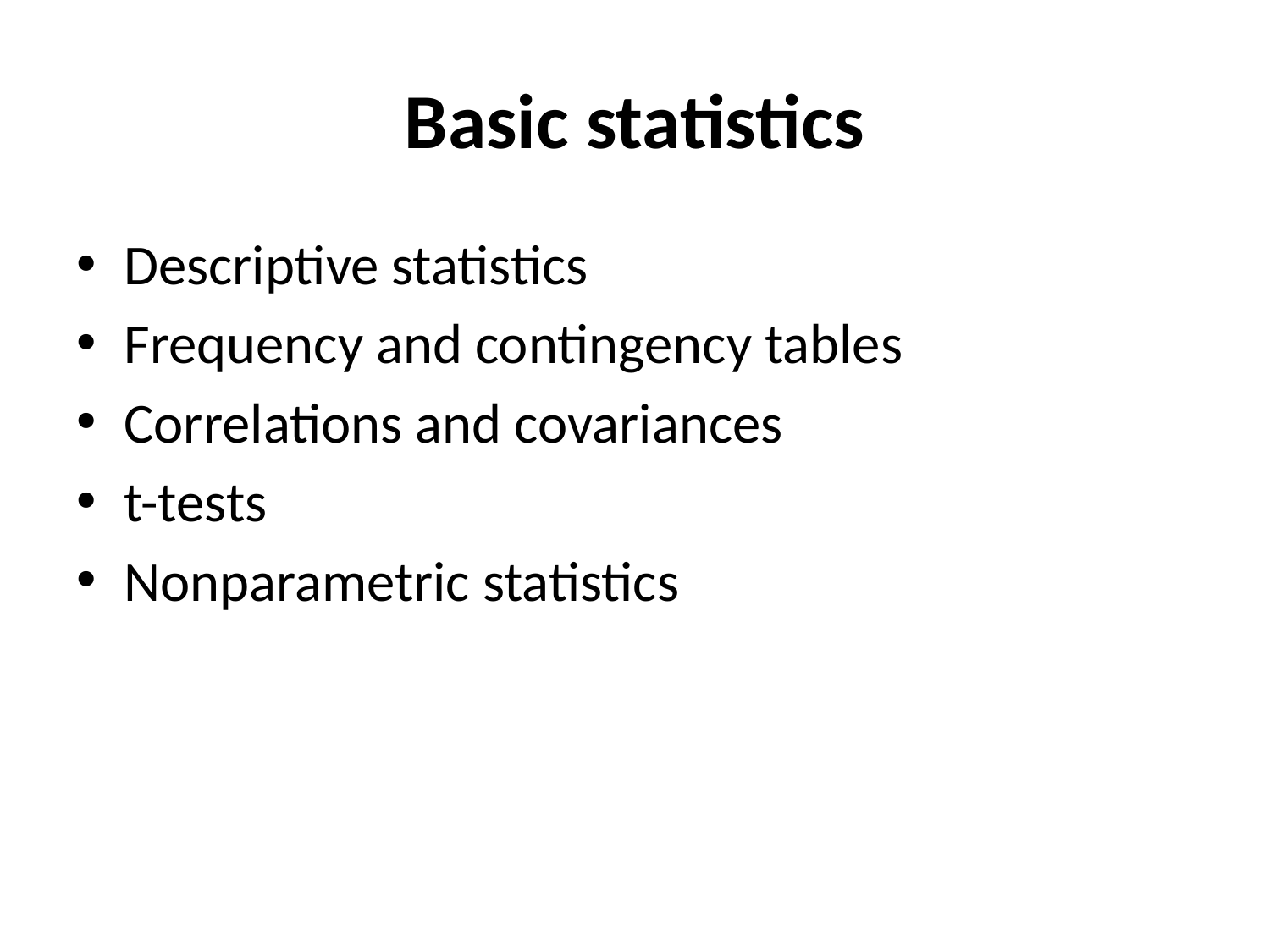

# Basic statistics
Descriptive statistics
Frequency and contingency tables
Correlations and covariances
t-tests
Nonparametric statistics